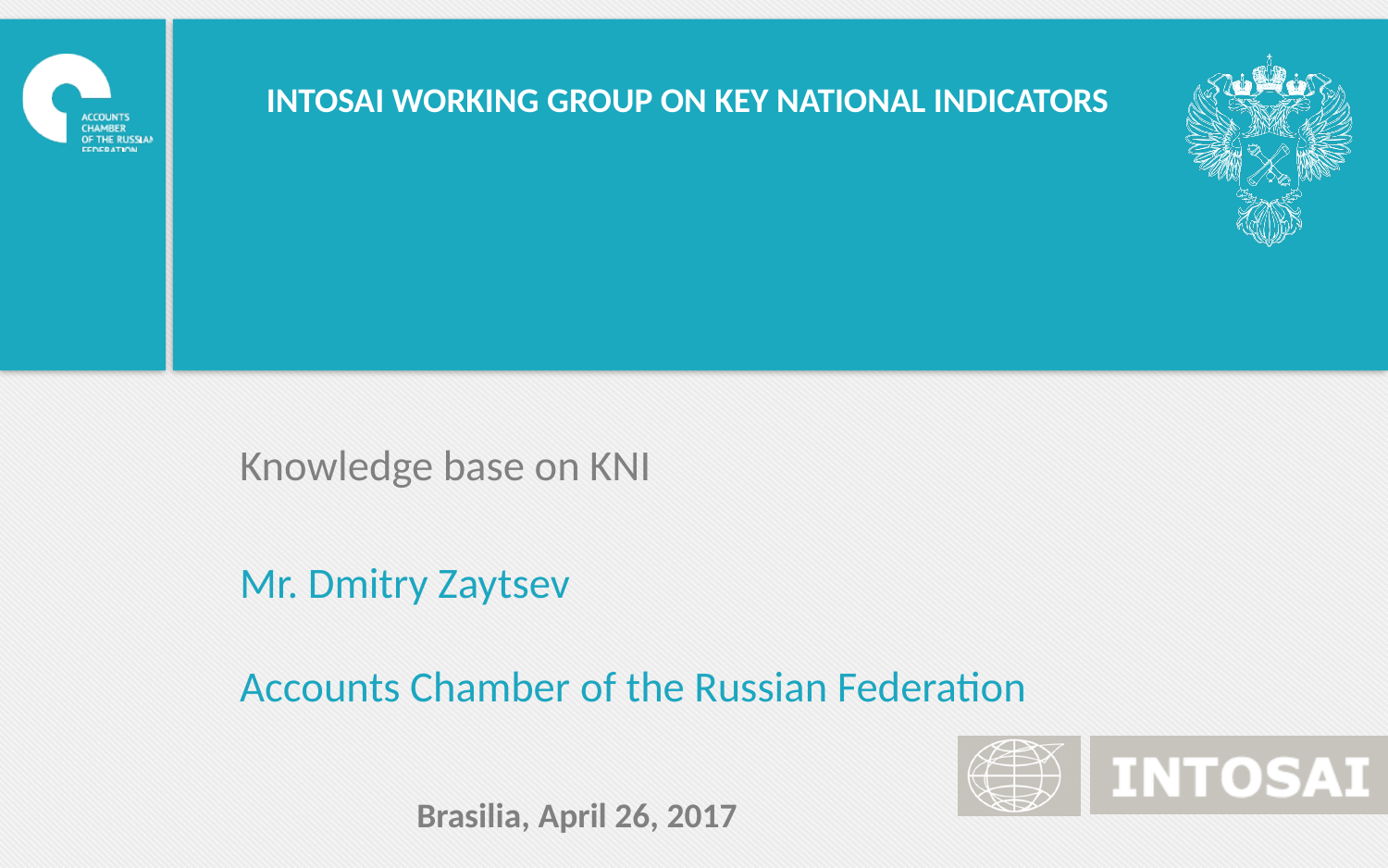

INTOSAI WORKING GROUP ON KEY NATIONAL INDICATORS

Knowledge base on KNI

Mr. Dmitry Zaytsev

Accounts Chamber of the Russian Federation
Brasilia, April 26, 2017